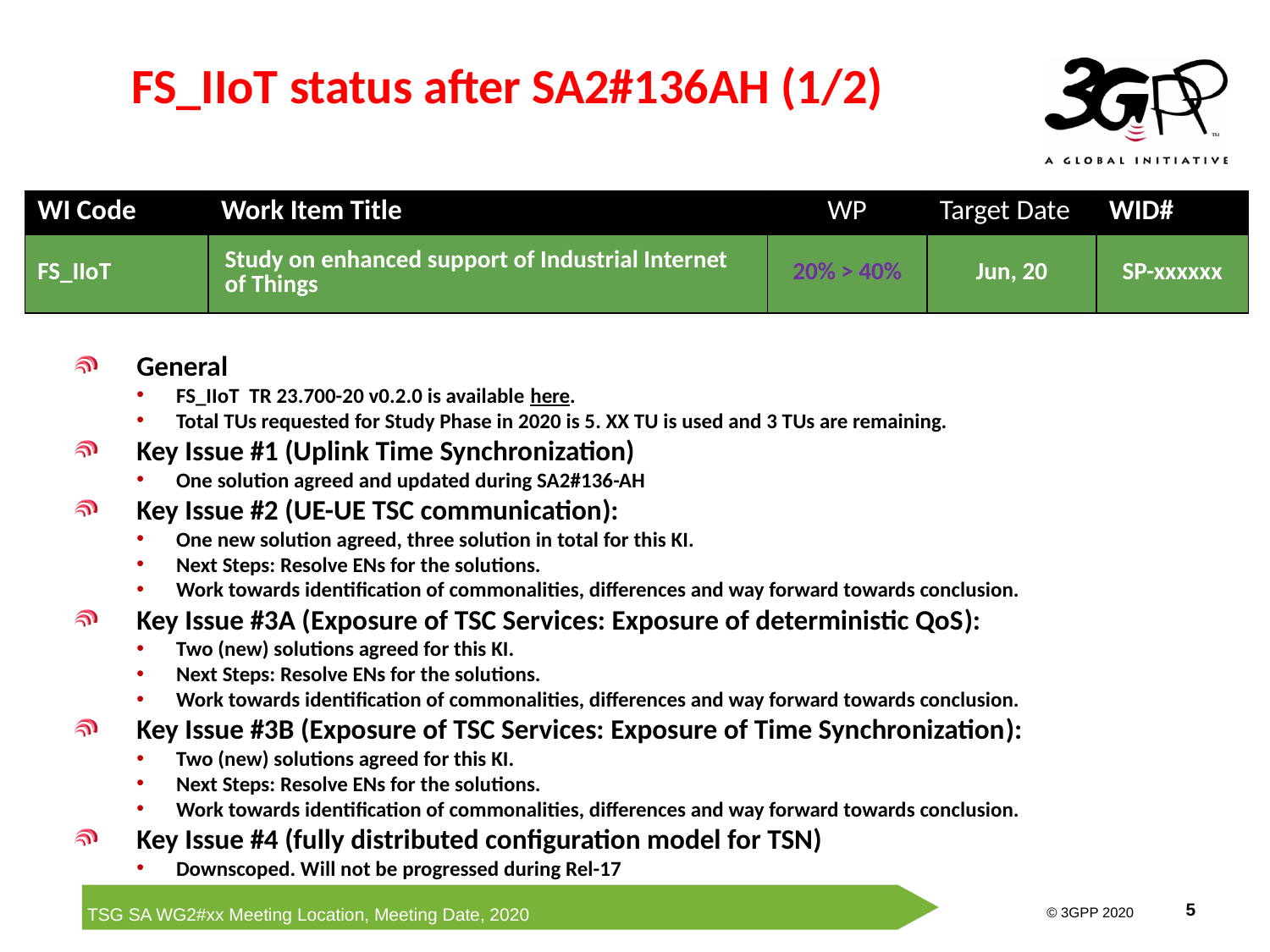

# FS_IIoT status after SA2#136AH (1/2)
| WI Code | Work Item Title | WP | Target Date | WID# |
| --- | --- | --- | --- | --- |
| FS\_IIoT | Study on enhanced support of Industrial Internet of Things | 20% > 40% | Jun, 20 | SP-xxxxxx |
General
FS_IIoT  TR 23.700-20 v0.2.0 is available here.
Total TUs requested for Study Phase in 2020 is 5. XX TU is used and 3 TUs are remaining.
Key Issue #1 (Uplink Time Synchronization)
One solution agreed and updated during SA2#136-AH
Key Issue #2 (UE-UE TSC communication):
One new solution agreed, three solution in total for this KI.
Next Steps: Resolve ENs for the solutions.
Work towards identification of commonalities, differences and way forward towards conclusion.
Key Issue #3A (Exposure of TSC Services: Exposure of deterministic QoS):
Two (new) solutions agreed for this KI.
Next Steps: Resolve ENs for the solutions.
Work towards identification of commonalities, differences and way forward towards conclusion.
Key Issue #3B (Exposure of TSC Services: Exposure of Time Synchronization):
Two (new) solutions agreed for this KI.
Next Steps: Resolve ENs for the solutions.
Work towards identification of commonalities, differences and way forward towards conclusion.
Key Issue #4 (fully distributed configuration model for TSN)
Downscoped. Will not be progressed during Rel-17